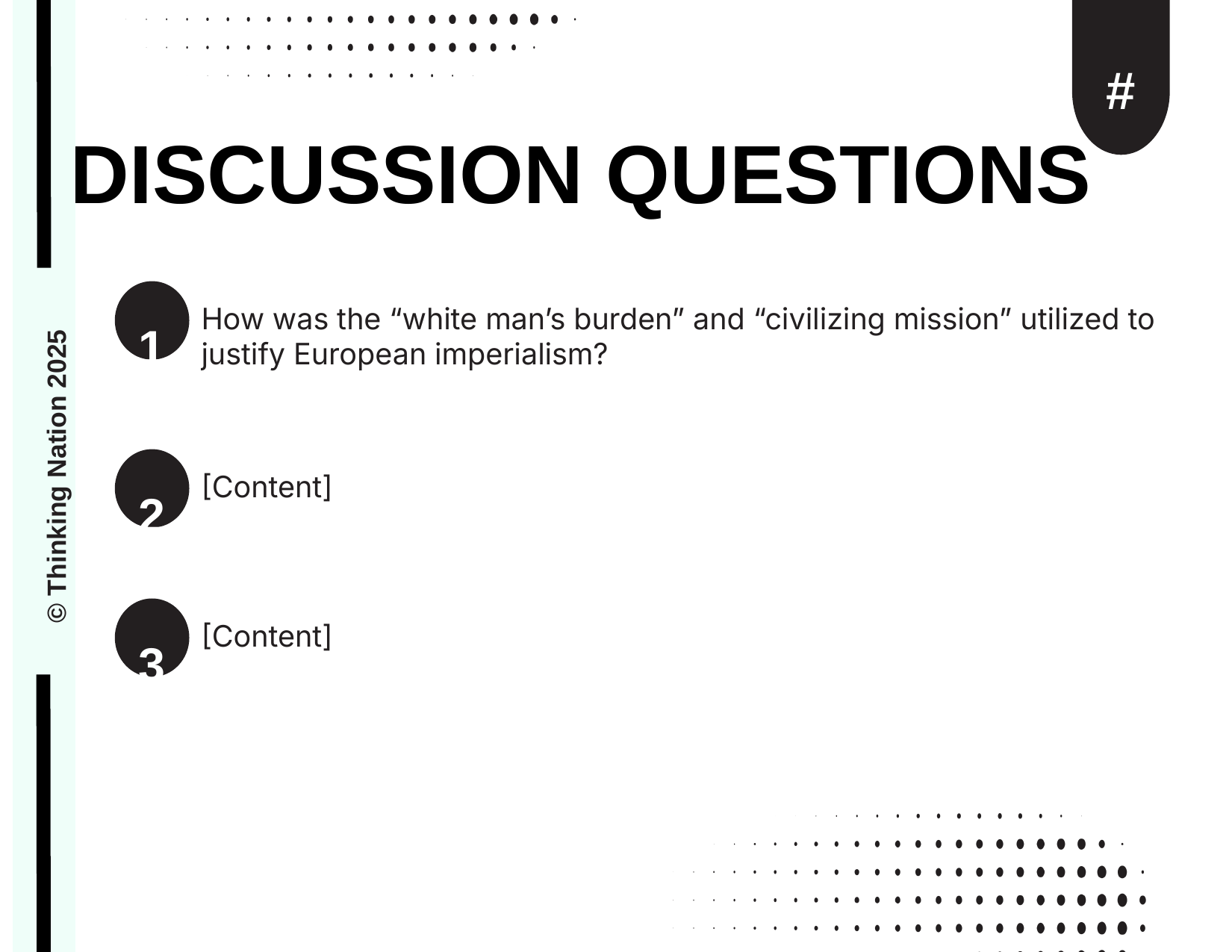

#
DISCUSSION QUESTIONS

1
How was the “white man’s burden” and “civilizing mission” utilized to justify European imperialism?

© Thinking Nation 2025
2
[Content]

3
[Content]